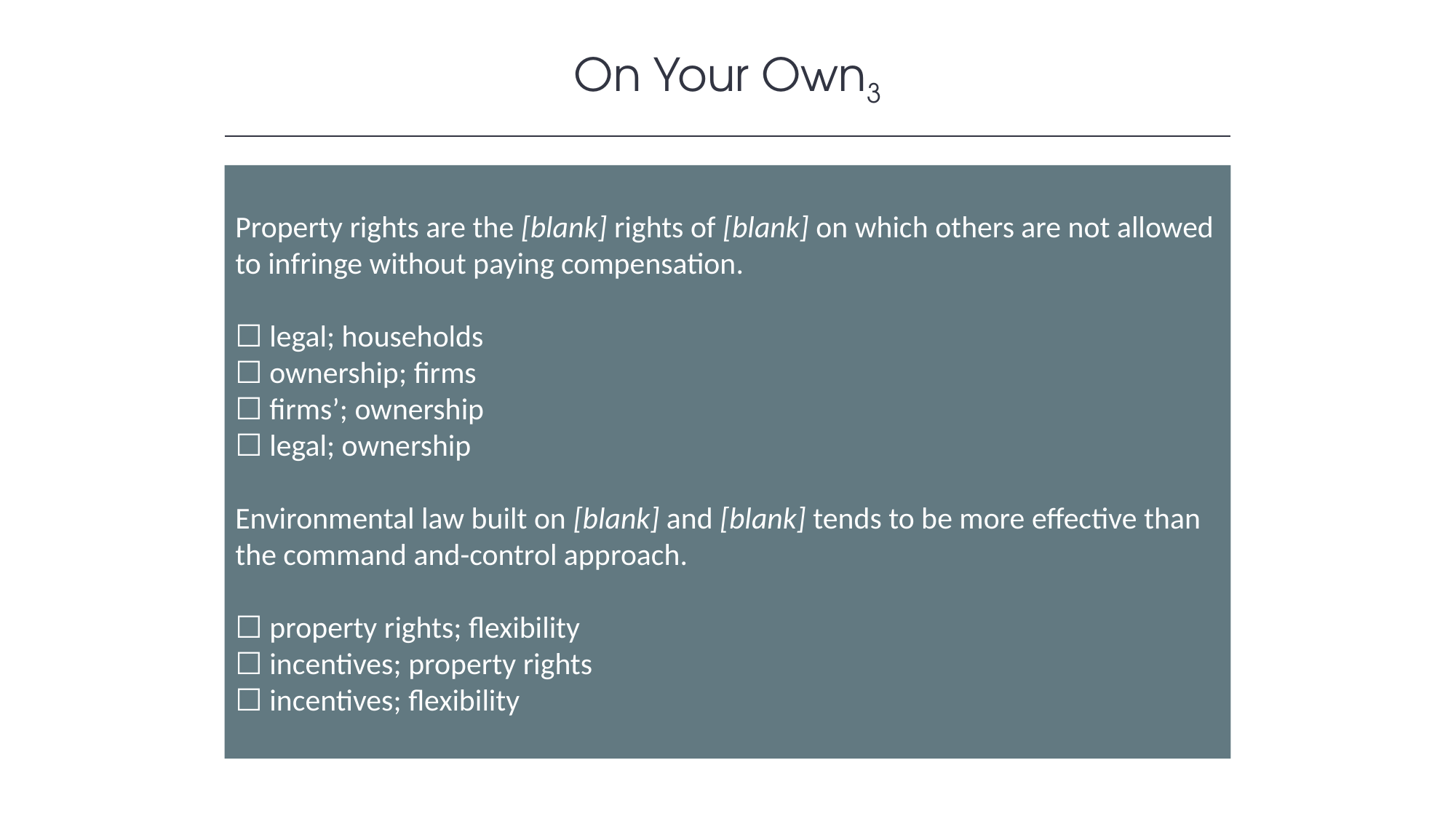

On Your Own3

Property rights are the [blank] rights of [blank] on which others are not allowed to infringe without paying compensation.

☐ legal; households
☐ ownership; firms
☐ firms’; ownership
☐ legal; ownership

Environmental law built on [blank] and [blank] tends to be more effective than the command and-control approach.

☐ property rights; flexibility
☐ incentives; property rights
☐ incentives; flexibility